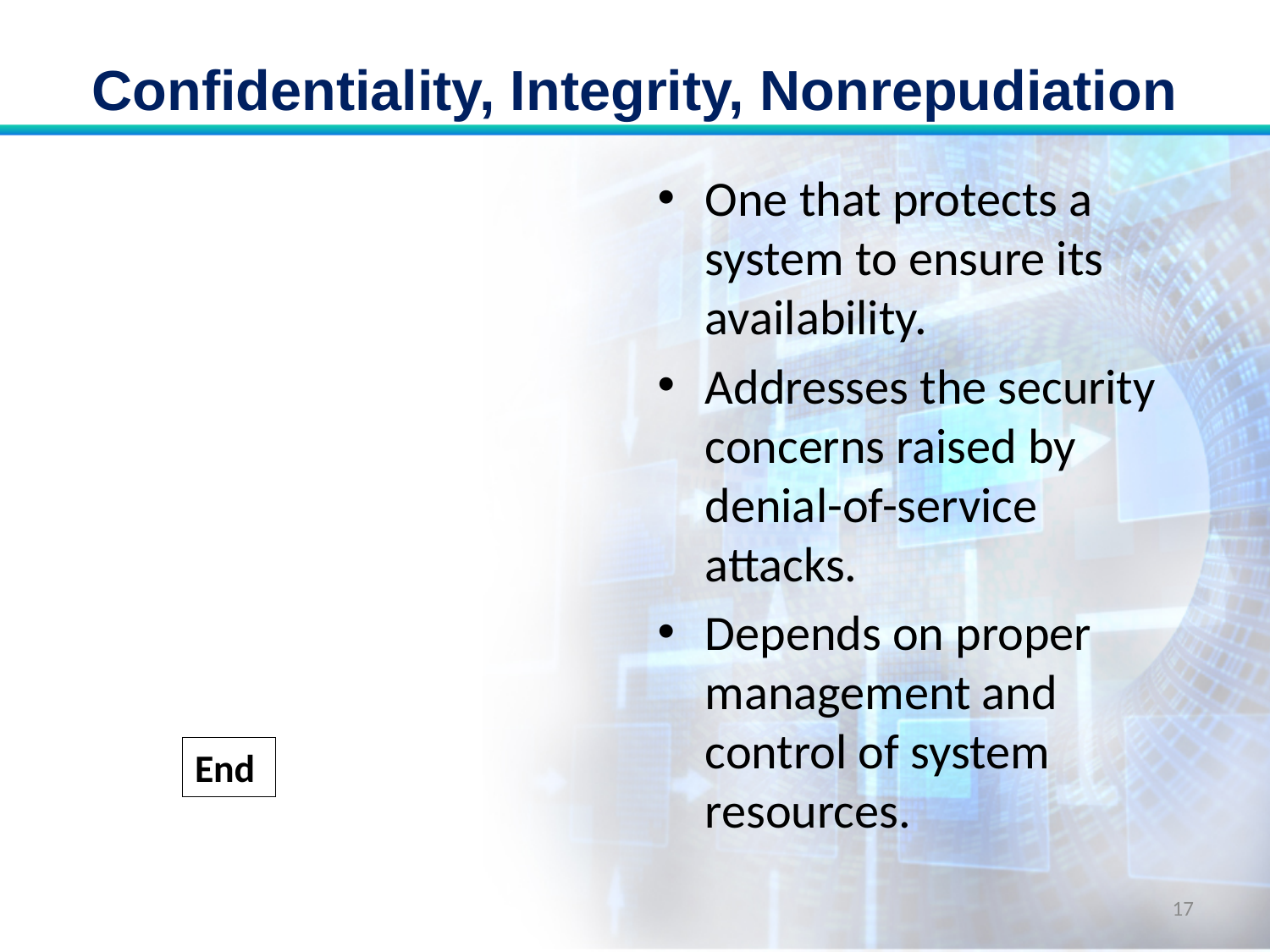

# Confidentiality, Integrity, Nonrepudiation
One that protects a system to ensure its availability.
Addresses the security concerns raised by denial-of-service attacks.
Depends on proper management and control of system resources.

End
17